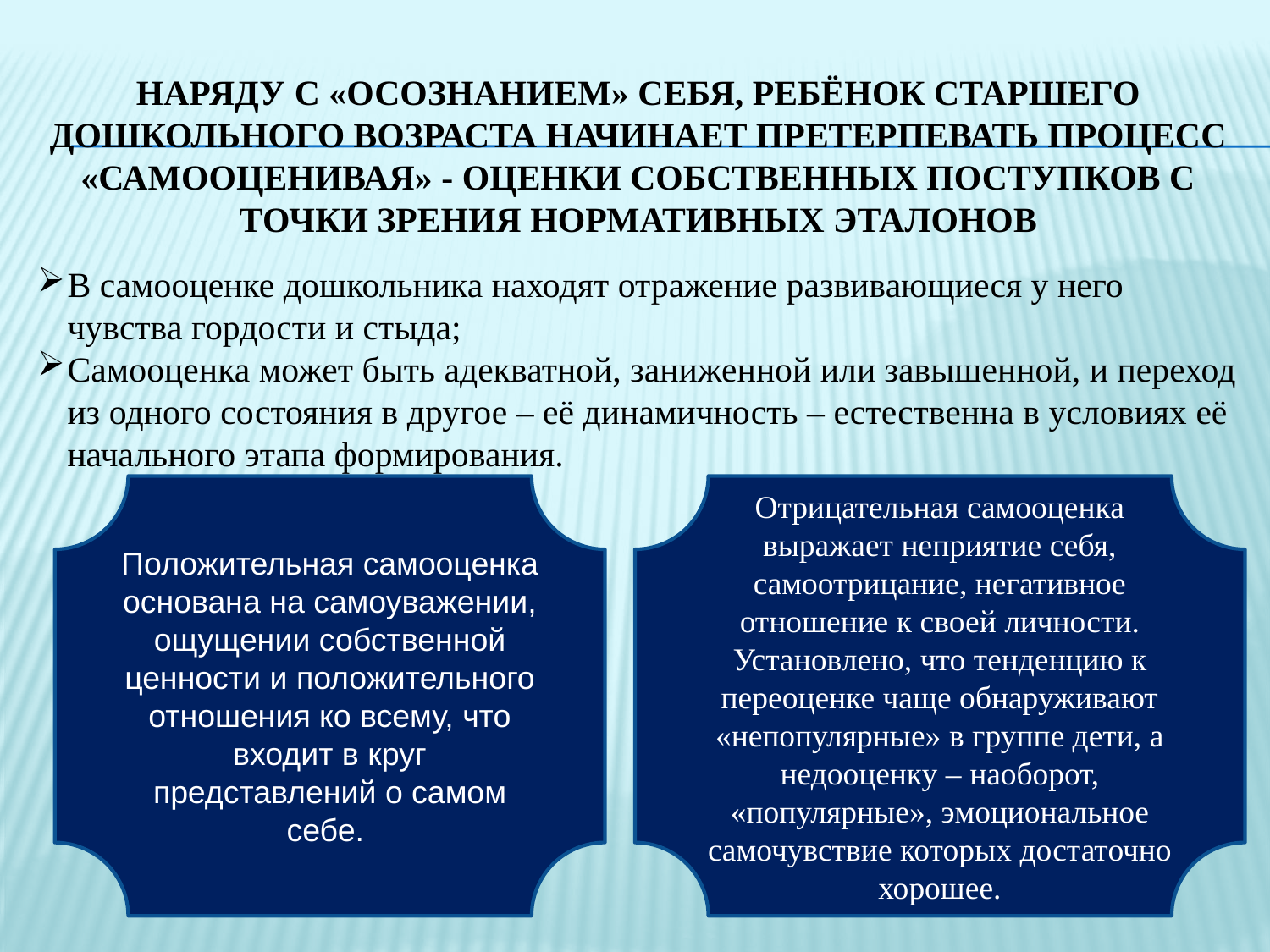

# Наряду с «осознанием» себя, ребёнок старшего дошкольного возраста начинает претерпевать процесс «самооценивая» - оценки собственных поступков с точки зрения нормативных эталонов
В самооценке дошкольника находят отражение развивающиеся у него чувства гордости и стыда;
Самооценка может быть адекватной, заниженной или завышенной, и переход из одного состояния в другое – её динамичность – естественна в условиях её начального этапа формирования.
Положительная самооценка основана на самоуважении, ощущении собственной ценности и положительного отношения ко всему, что входит в круг представлений о самом себе.
Отрицательная самооценка выражает неприятие себя, самоотрицание, негативное отношение к своей личности. Установлено, что тенденцию к переоценке чаще обнаруживают «непопулярные» в группе дети, а недооценку – наоборот, «популярные», эмоциональное самочувствие которых достаточно хорошее.